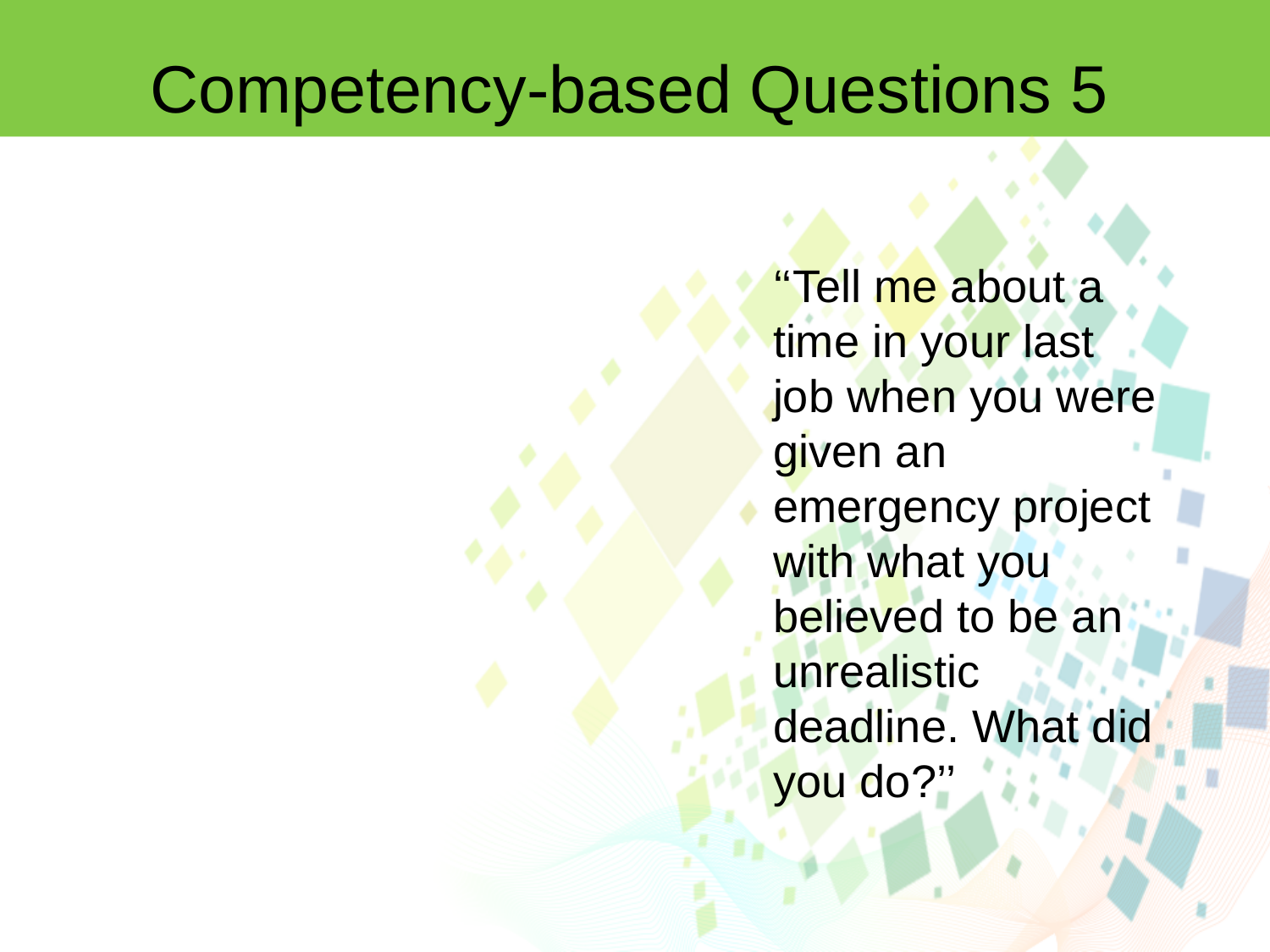

Competency-based Questions 5
‘‘Tell me about a time in your last job when you were given an emergency project
with what you believed to be an unrealistic deadline. What did you do?’’